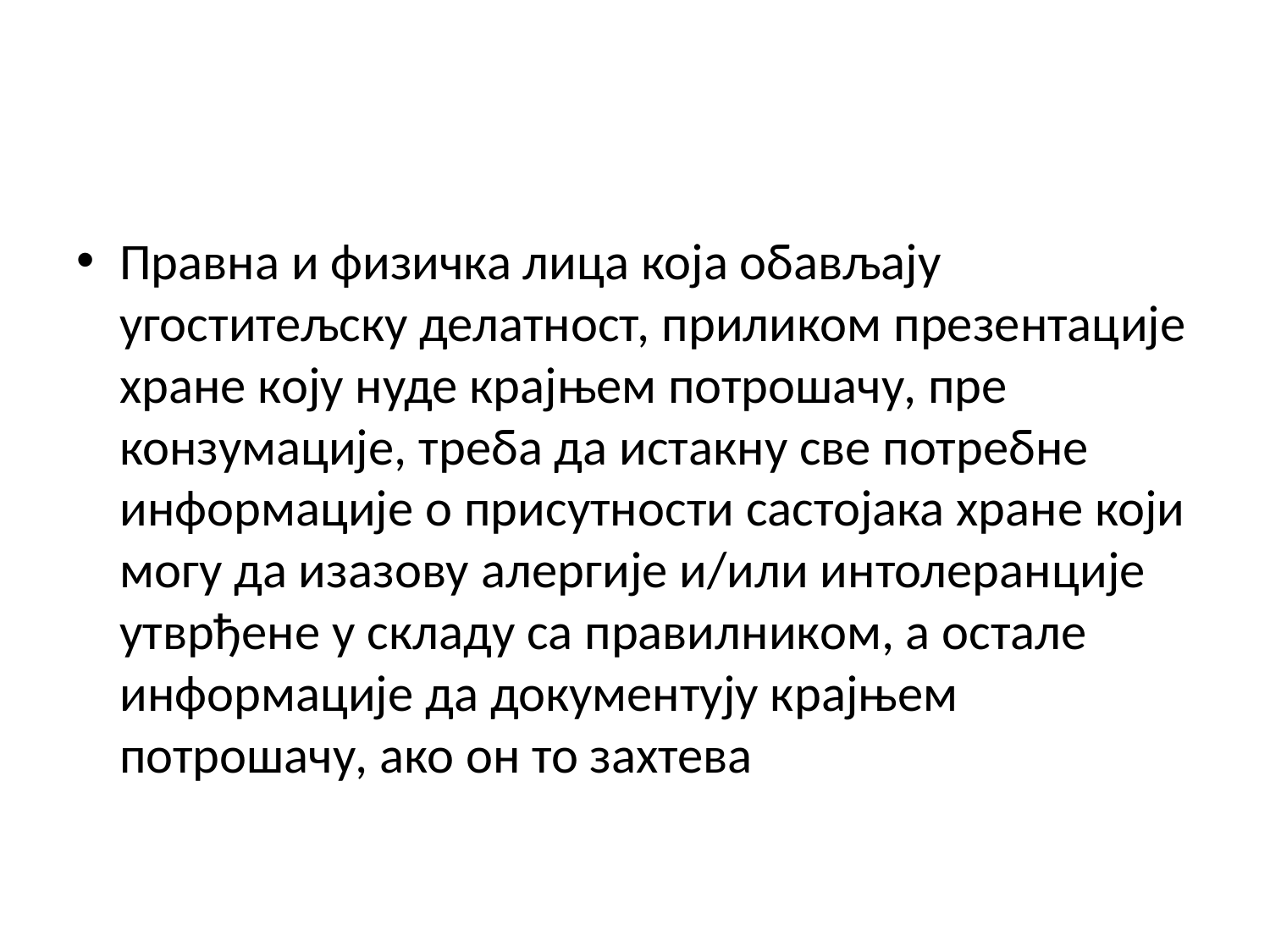

Правна и физичка лица која обављају угоститељску делатност, приликом презентације хране коју нуде крајњем потрошачу, пре конзумације, треба да истакну све потребне информације о присутности састојака хране који могу да изазову алергије и/или интолеранције утврђене у складу са правилником, а остале информације да документују крајњем потрошачу, ако он то захтева